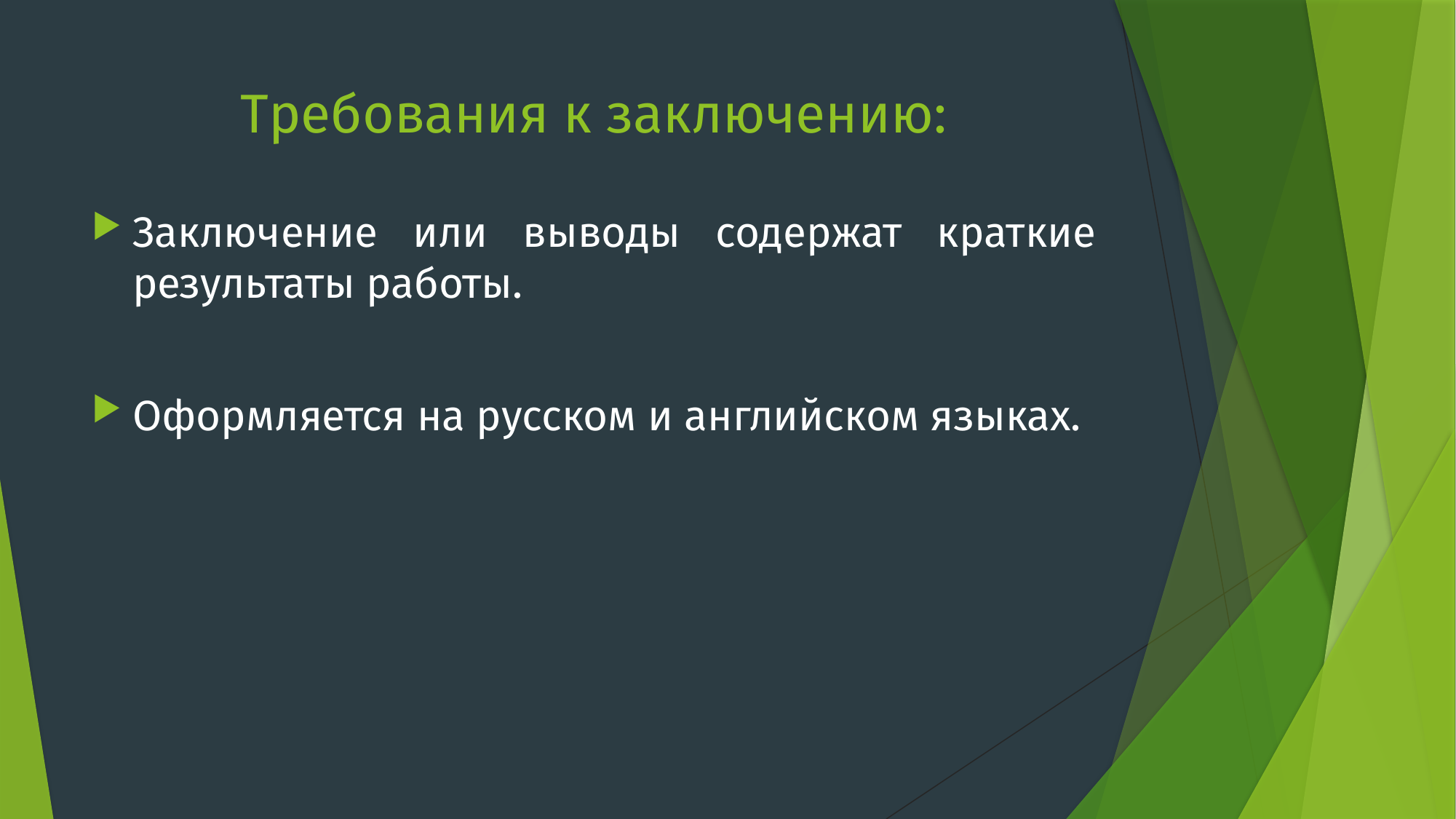

# Требования к заключению:
Заключение или выводы содержат краткие результаты работы.

Оформляется на русском и английском языках.